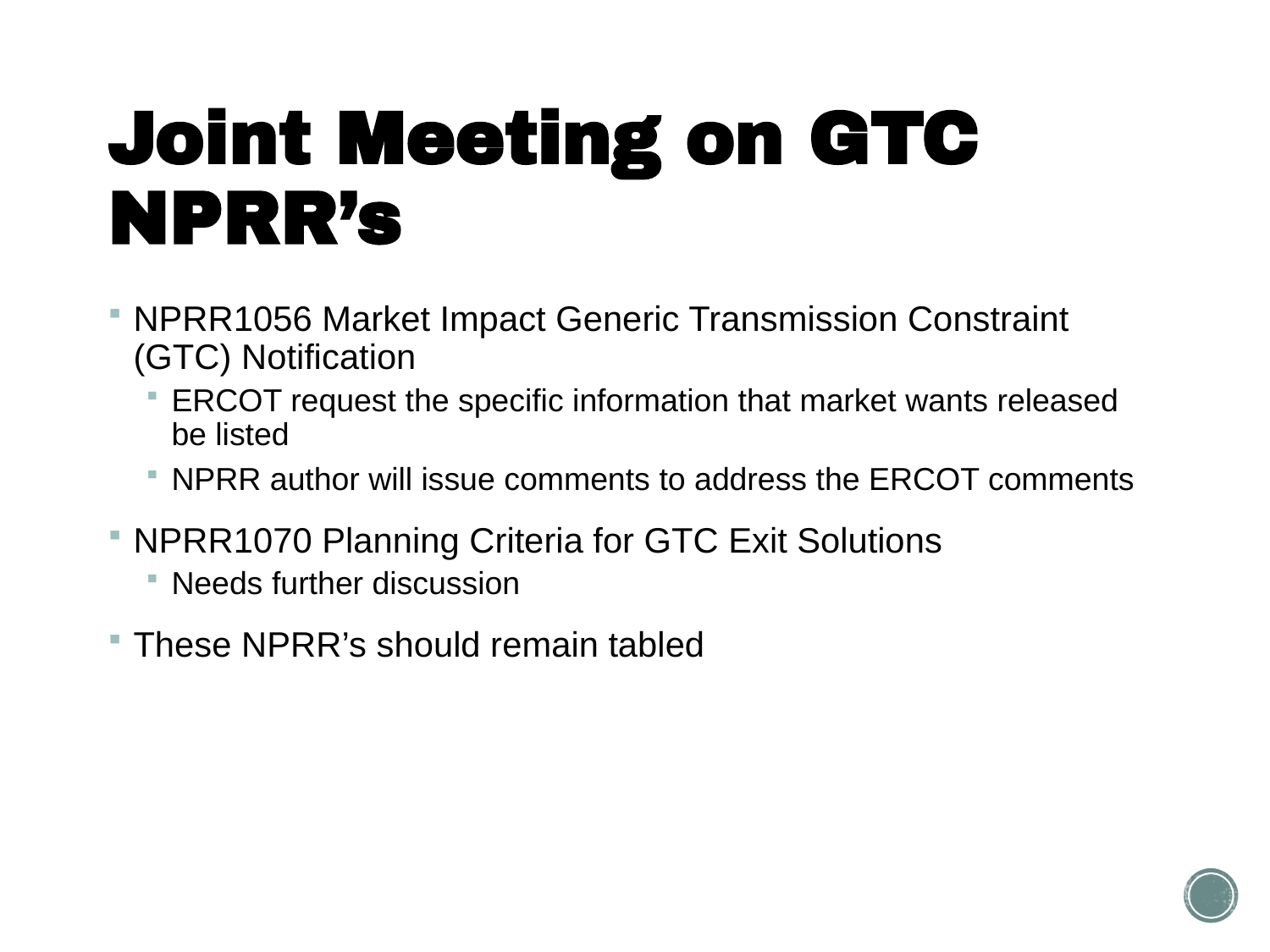

# Joint Meeting on GTC NPRR’s
NPRR1056 Market Impact Generic Transmission Constraint (GTC) Notification
ERCOT request the specific information that market wants released be listed
NPRR author will issue comments to address the ERCOT comments
NPRR1070 Planning Criteria for GTC Exit Solutions
Needs further discussion
These NPRR’s should remain tabled